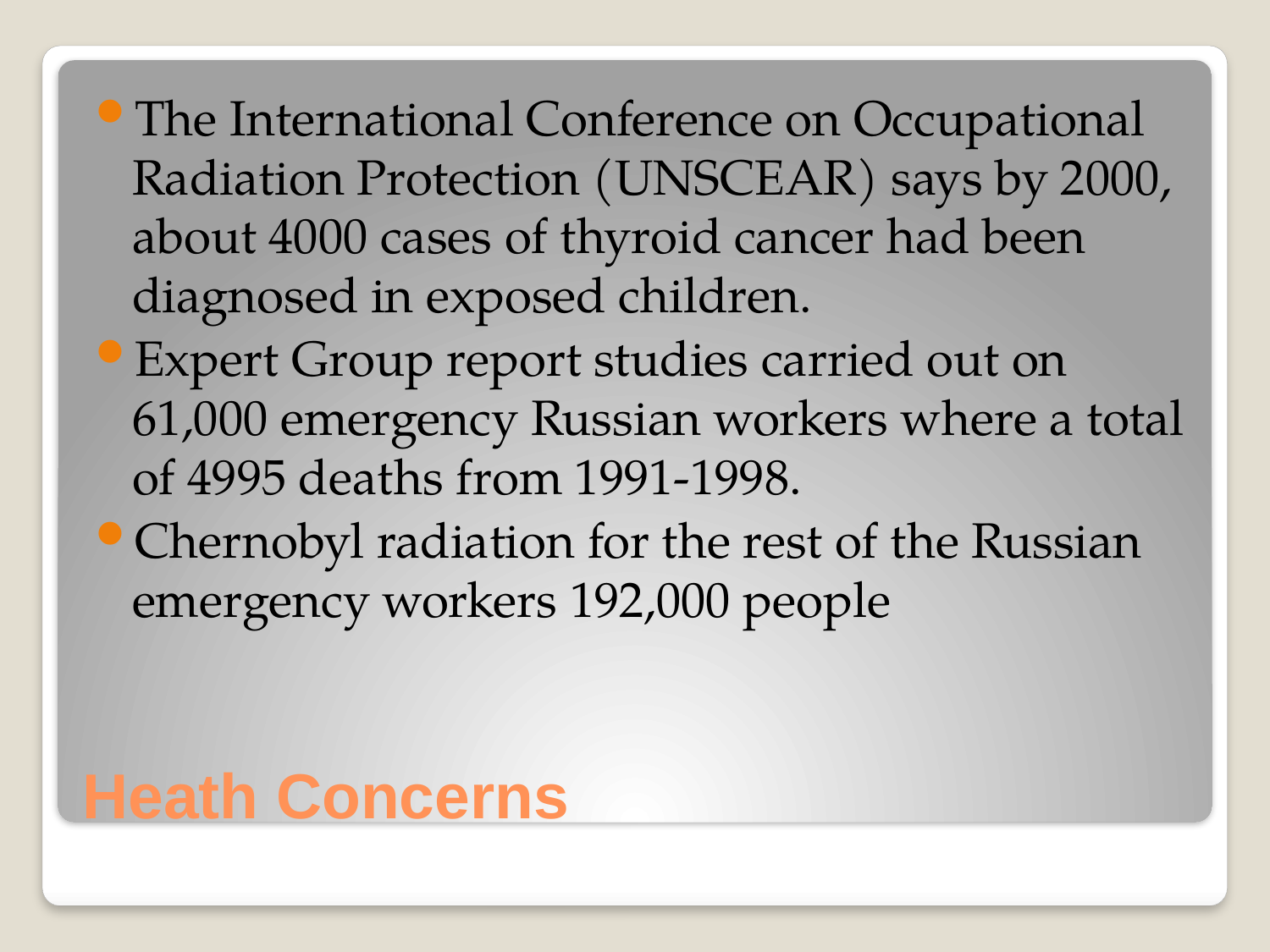

The International Conference on Occupational Radiation Protection (UNSCEAR) says by 2000, about 4000 cases of thyroid cancer had been diagnosed in exposed children.
Expert Group report studies carried out on 61,000 emergency Russian workers where a total of 4995 deaths from 1991-1998.
Chernobyl radiation for the rest of the Russian emergency workers 192,000 people

# Heath Concerns